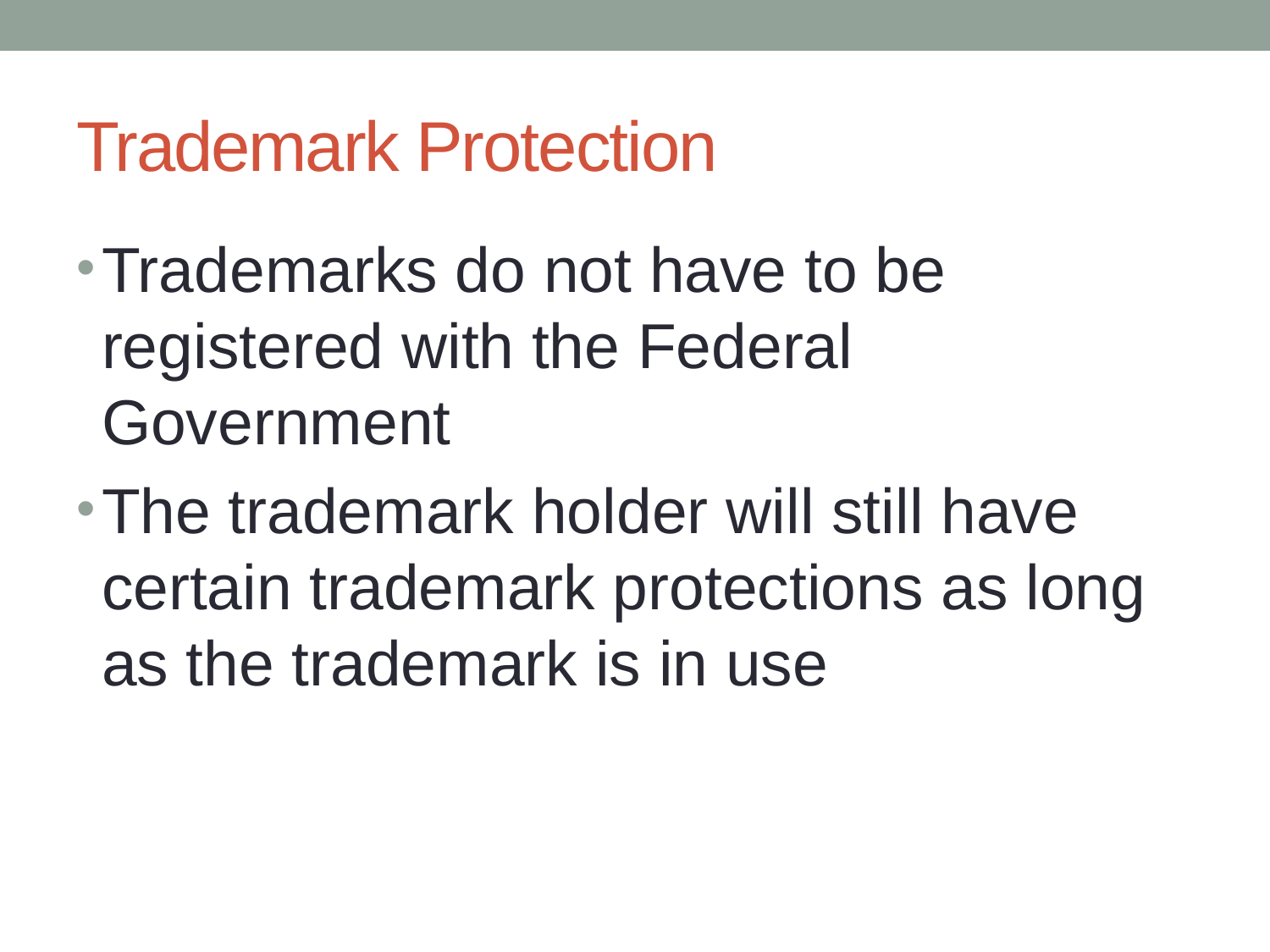

# Trademark Protection
Trademarks do not have to be registered with the Federal Government
The trademark holder will still have certain trademark protections as long as the trademark is in use